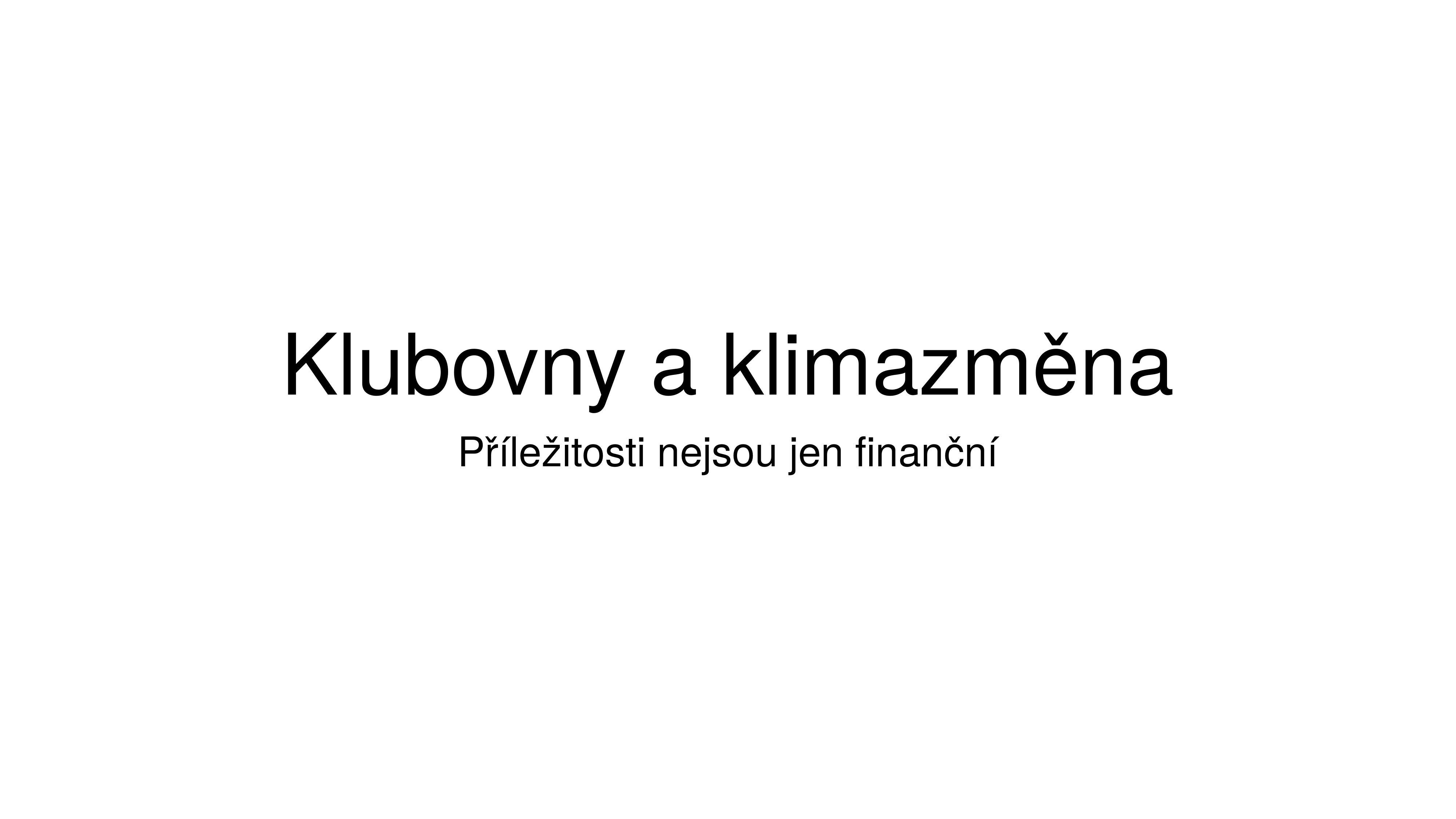

Klubovny a klimazměna
Příležitosti nejsou jen finanční